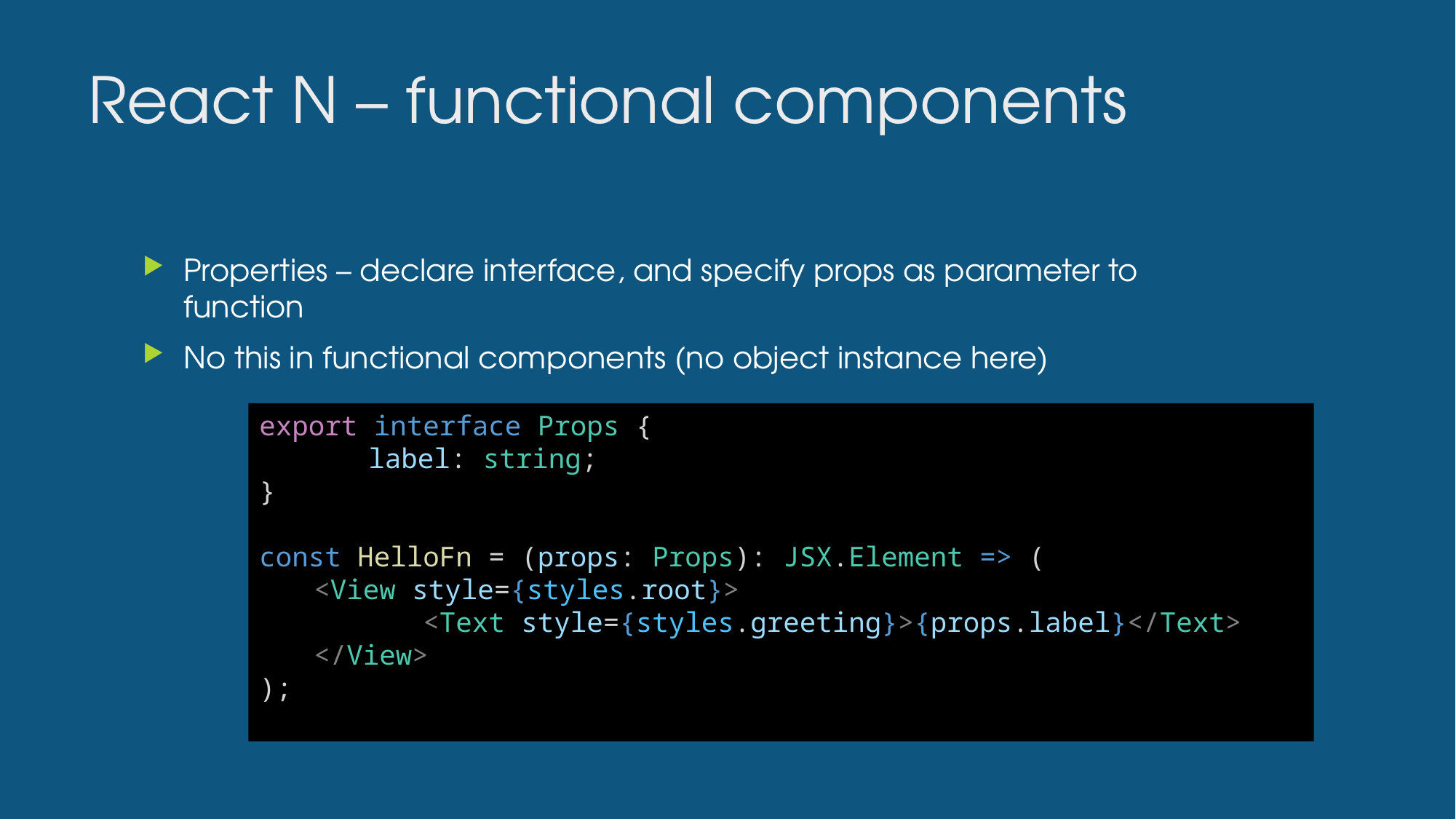

5
# React N – functional components
Properties – declare interface, and specify props as parameter to function
No this in functional components (no object instance here)

export interface Props {
	label: string;
}
const HelloFn = (props: Props): JSX.Element => (
<View style={styles.root}>
	<Text style={styles.greeting}>{props.label}</Text>
</View>
);